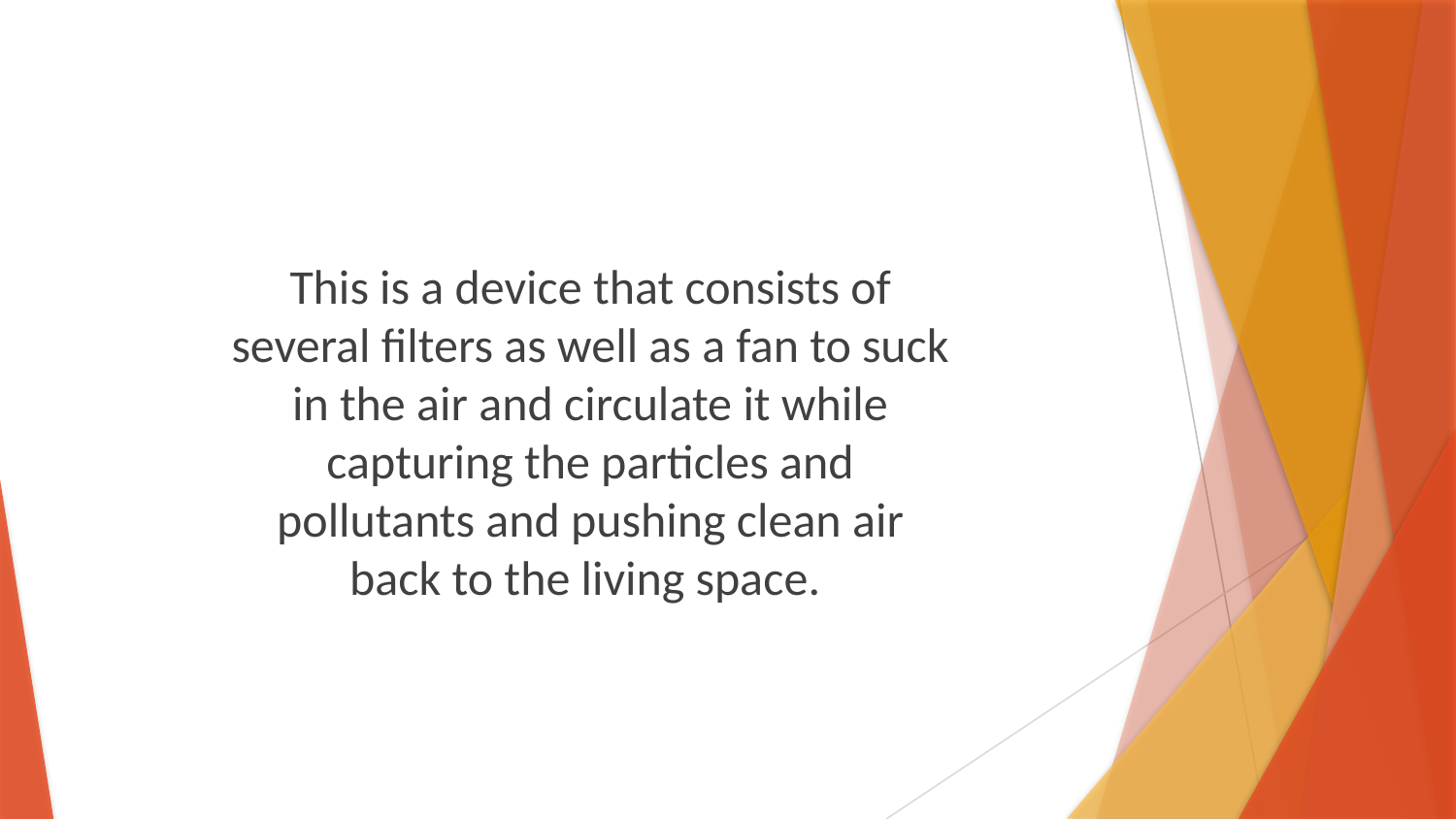

This is a device that consists of several filters as well as a fan to suck in the air and circulate it while capturing the particles and pollutants and pushing clean air back to the living space.